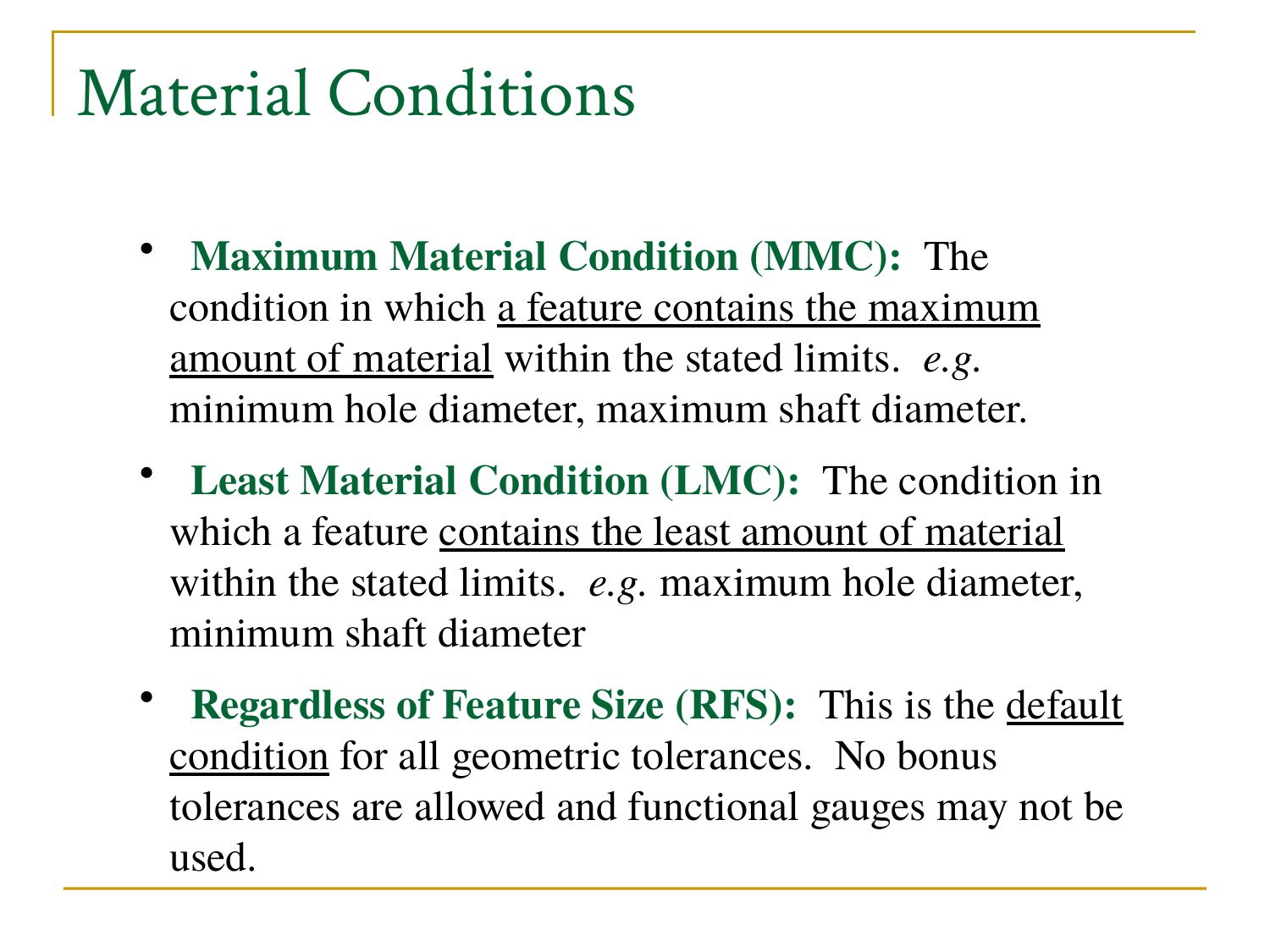

# Material Conditions
  Maximum Material Condition (MMC):  The condition in which a feature contains the maximum amount of material within the stated limits.  e.g. minimum hole diameter, maximum shaft diameter.
  Least Material Condition (LMC):  The condition in which a feature contains the least amount of material within the stated limits.  e.g. maximum hole diameter, minimum shaft diameter
  Regardless of Feature Size (RFS):  This is the default condition for all geometric tolerances.  No bonus tolerances are allowed and functional gauges may not be used.